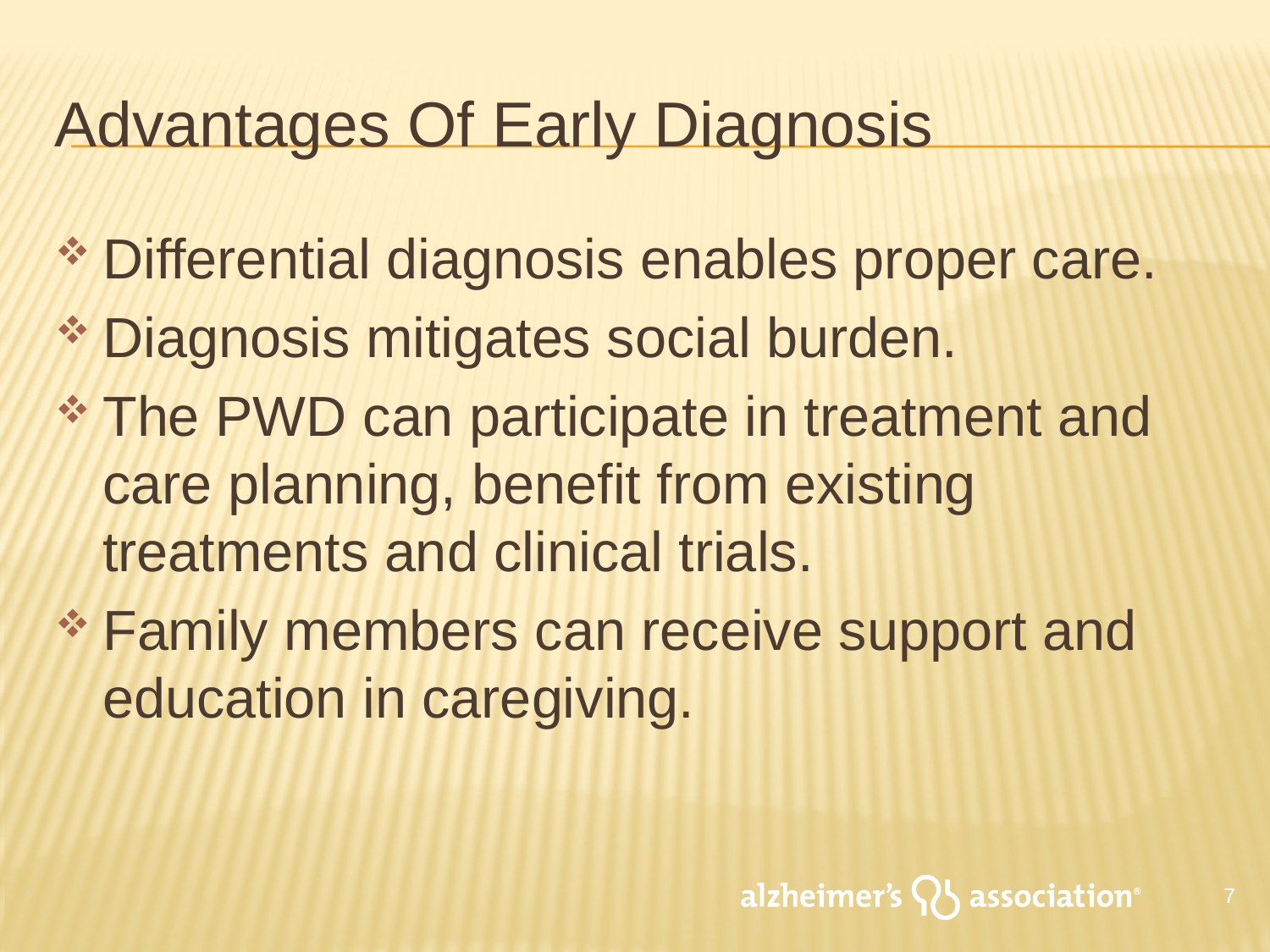

# Advantages Of Early Diagnosis
Differential diagnosis enables proper care.
Diagnosis mitigates social burden.
The PWD can participate in treatment and care planning, benefit from existing treatments and clinical trials.
Family members can receive support and education in caregiving.

7